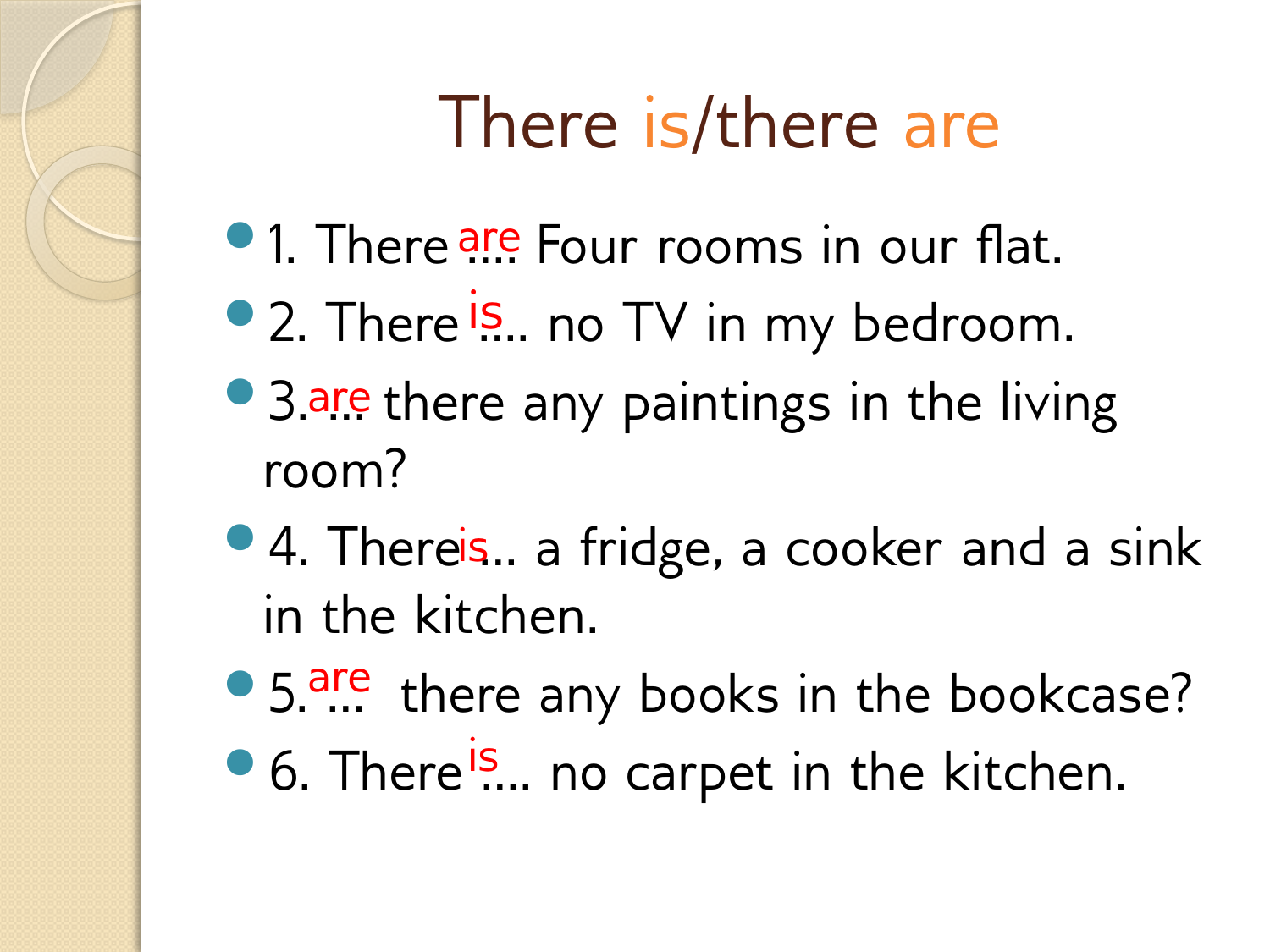

# There is/there are
are
1. There …. Four rooms in our flat.
2. There …. no TV in my bedroom.
3. … there any paintings in the living room?
4. There … a fridge, a cooker and a sink in the kitchen.
5. …  there any books in the bookcase?
6. There …. no carpet in the kitchen.

is
are
is
are
is